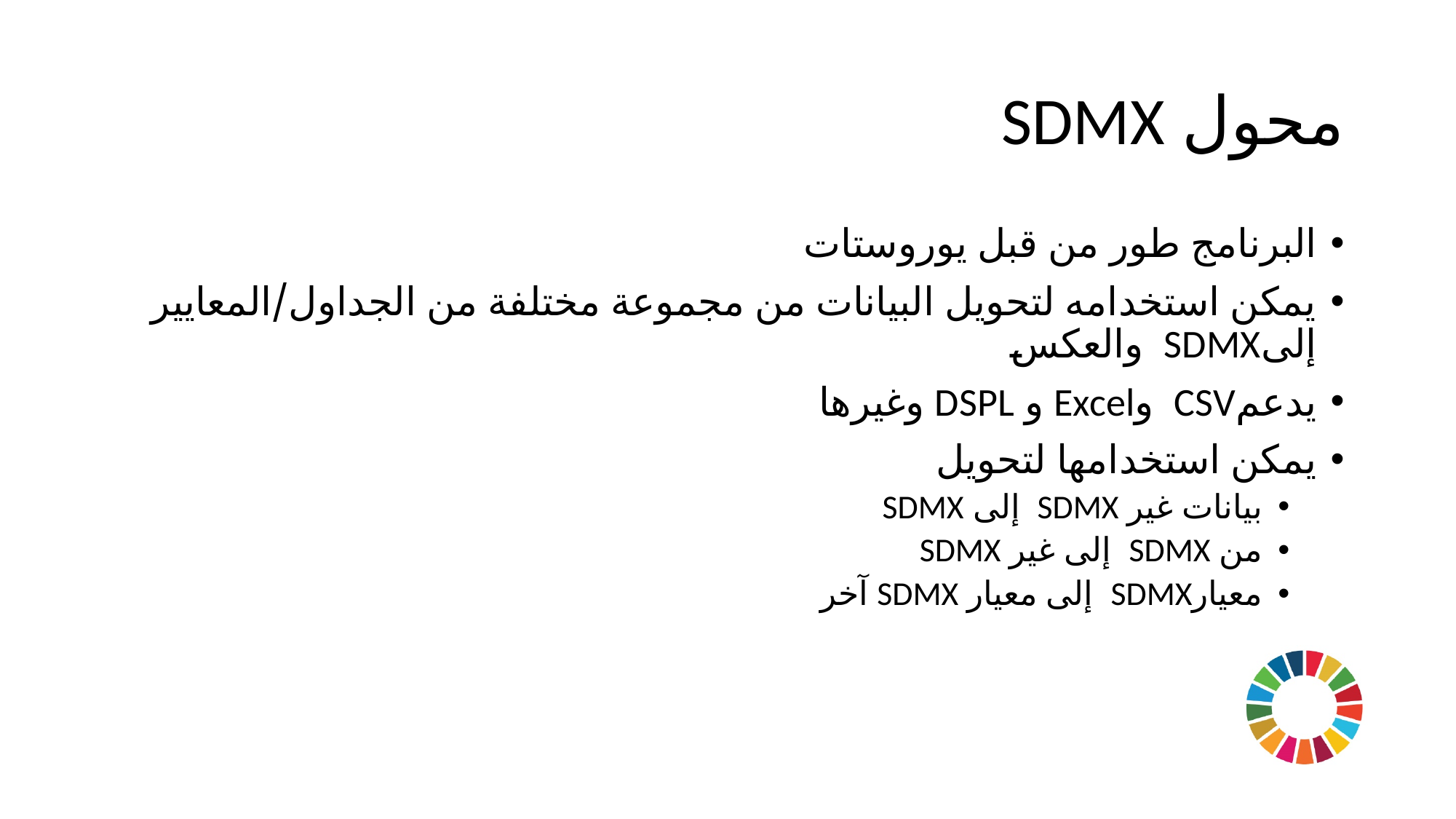

# محول SDMX
البرنامج طور من قبل يوروستات
يمكن استخدامه لتحويل البيانات من مجموعة مختلفة من الجداول/المعايير إلىSDMX  والعكس
يدعمCSV  وExcel و DSPL وغيرها
يمكن استخدامها لتحويل
بيانات غير SDMX  إلى SDMX
من SDMX  إلى غير SDMX
معيارSDMX  إلى معيار SDMX آخر